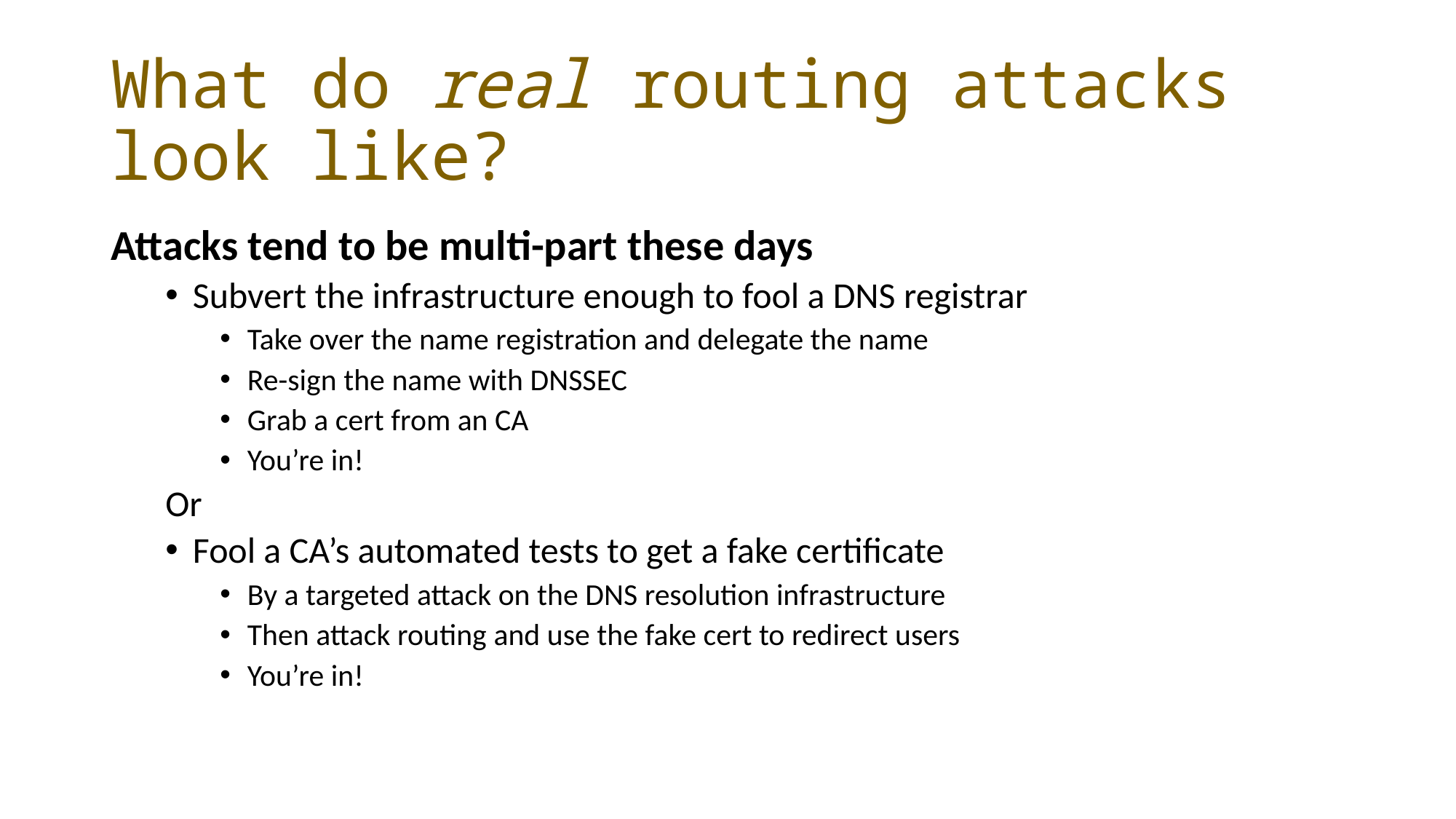

# What do real routing attacks look like?
Attacks tend to be multi-part these days
Subvert the infrastructure enough to fool a DNS registrar
Take over the name registration and delegate the name
Re-sign the name with DNSSEC
Grab a cert from an CA
You’re in!
Or
Fool a CA’s automated tests to get a fake certificate
By a targeted attack on the DNS resolution infrastructure
Then attack routing and use the fake cert to redirect users
You’re in!